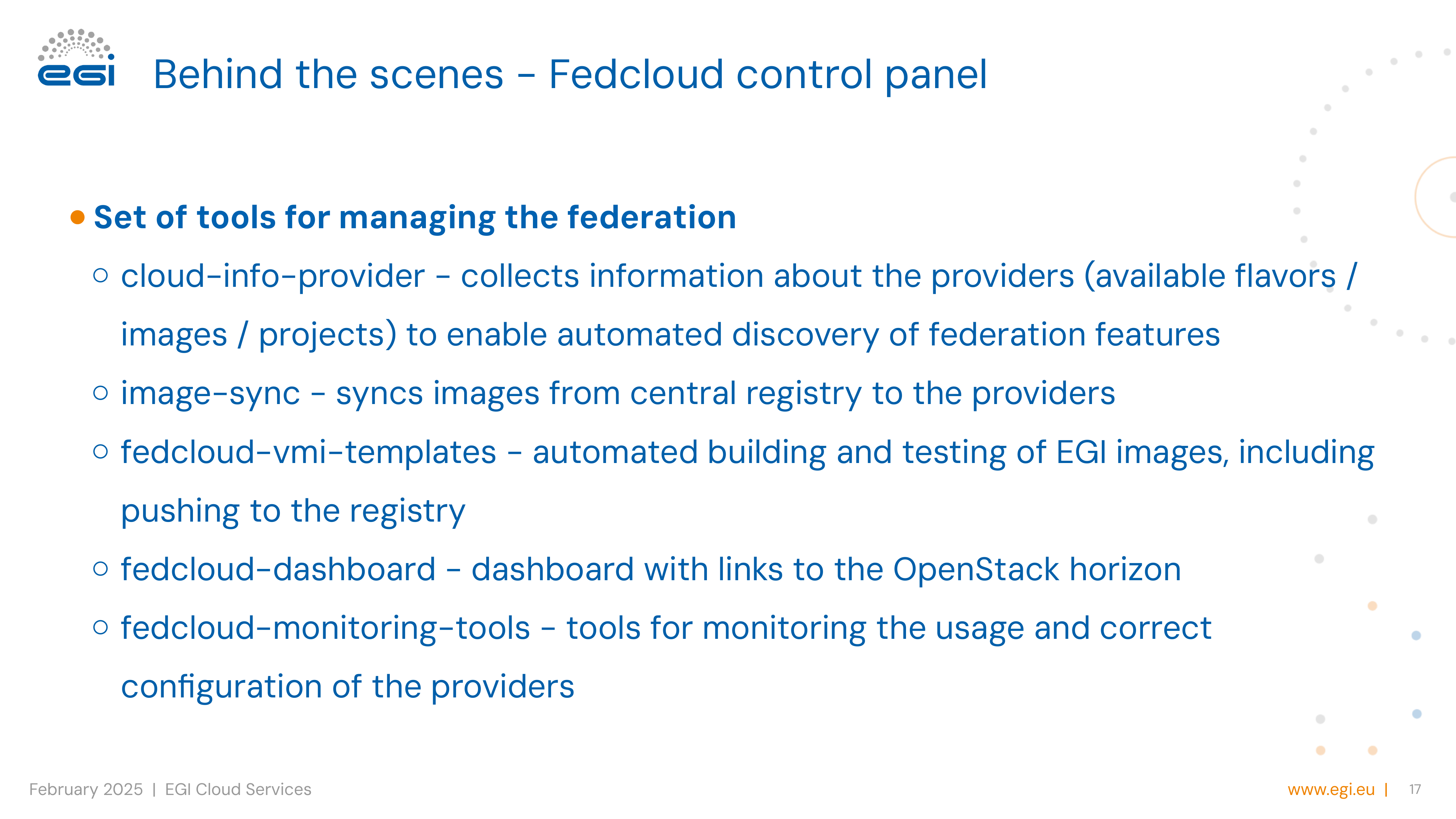

# Behind the scenes - Fedcloud control panel

Set of tools for managing the federation
cloud-info-provider - collects information about the providers (available flavors / images / projects) to enable automated discovery of federation features
image-sync - syncs images from central registry to the providers
fedcloud-vmi-templates - automated building and testing of EGI images, including pushing to the registry
fedcloud-dashboard - dashboard with links to the OpenStack horizon
fedcloud-monitoring-tools - tools for monitoring the usage and correct configuration of the providers
17